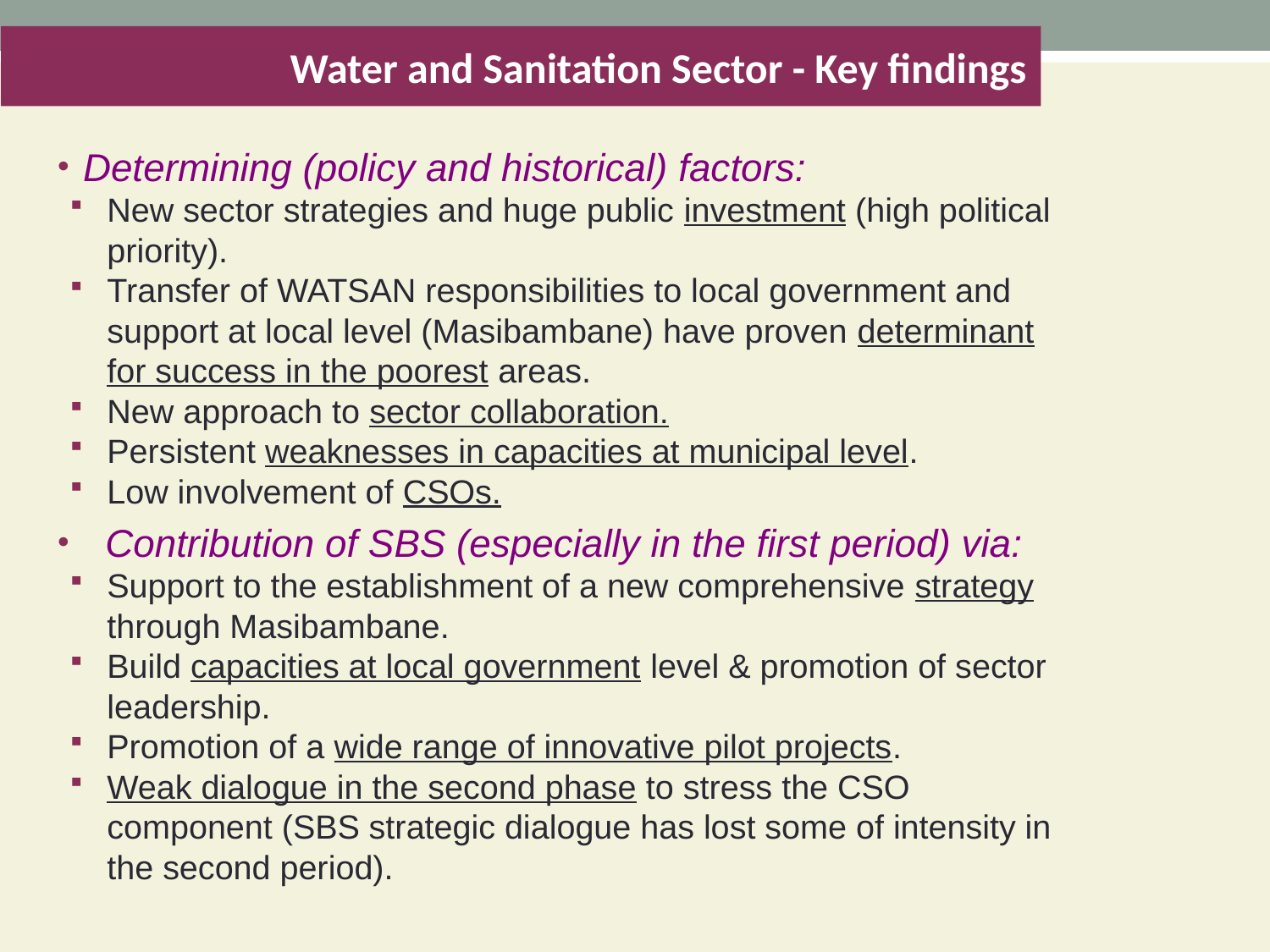

Water and Sanitation Sector - Key findings
Determining (policy and historical) factors:
New sector strategies and huge public investment (high political priority).
Transfer of WATSAN responsibilities to local government and support at local level (Masibambane) have proven determinant for success in the poorest areas.
New approach to sector collaboration.
Persistent weaknesses in capacities at municipal level.
Low involvement of CSOs.
Contribution of SBS (especially in the first period) via:
Support to the establishment of a new comprehensive strategy through Masibambane.
Build capacities at local government level & promotion of sector leadership.
Promotion of a wide range of innovative pilot projects.
Weak dialogue in the second phase to stress the CSO component (SBS strategic dialogue has lost some of intensity in the second period).